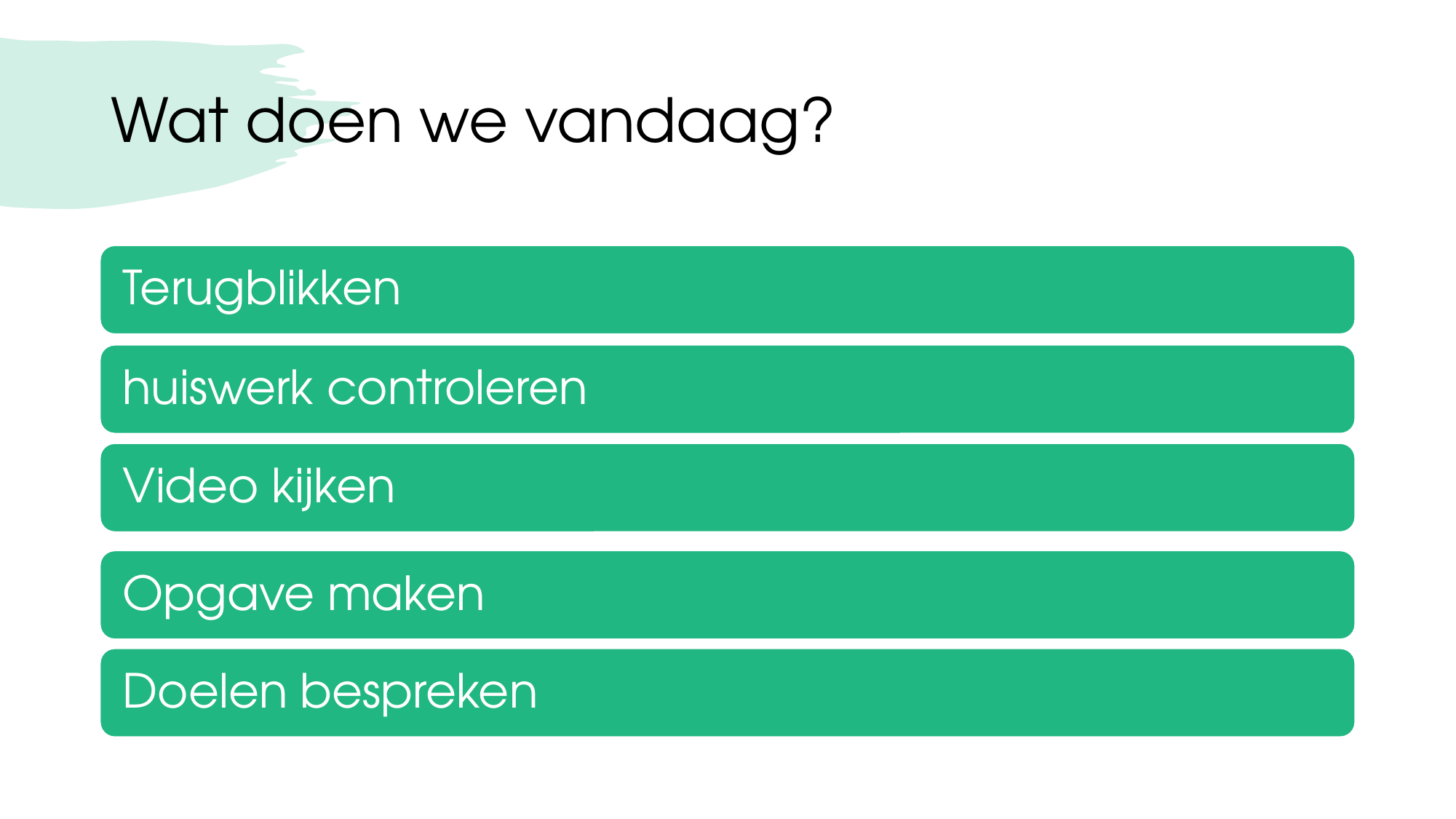

# Wat doen we vandaag?
Terugblikken
huiswerk controleren
Video kijken
Doelen bespreken
Opgave maken